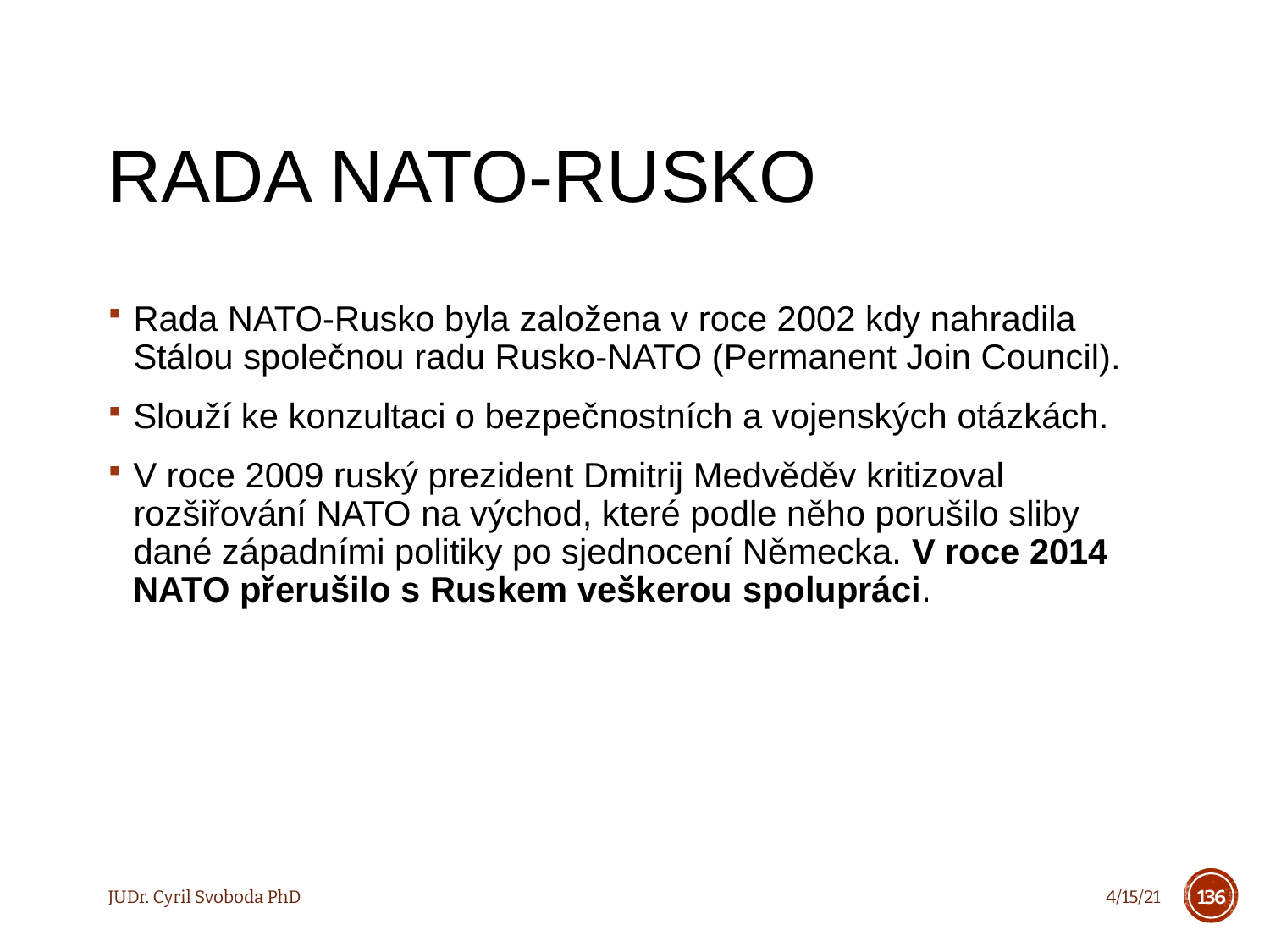

# Rada NATO-RUSKO
Rada NATO-Rusko byla založena v roce 2002 kdy nahradila Stálou společnou radu Rusko-NATO (Permanent Join Council).
Slouží ke konzultaci o bezpečnostních a vojenských otázkách.
V roce 2009 ruský prezident Dmitrij Medvěděv kritizoval rozšiřování NATO na východ, které podle něho porušilo sliby dané západními politiky po sjednocení Německa. V roce 2014 NATO přerušilo s Ruskem veškerou spolupráci.
JUDr. Cyril Svoboda PhD
4/15/21
136